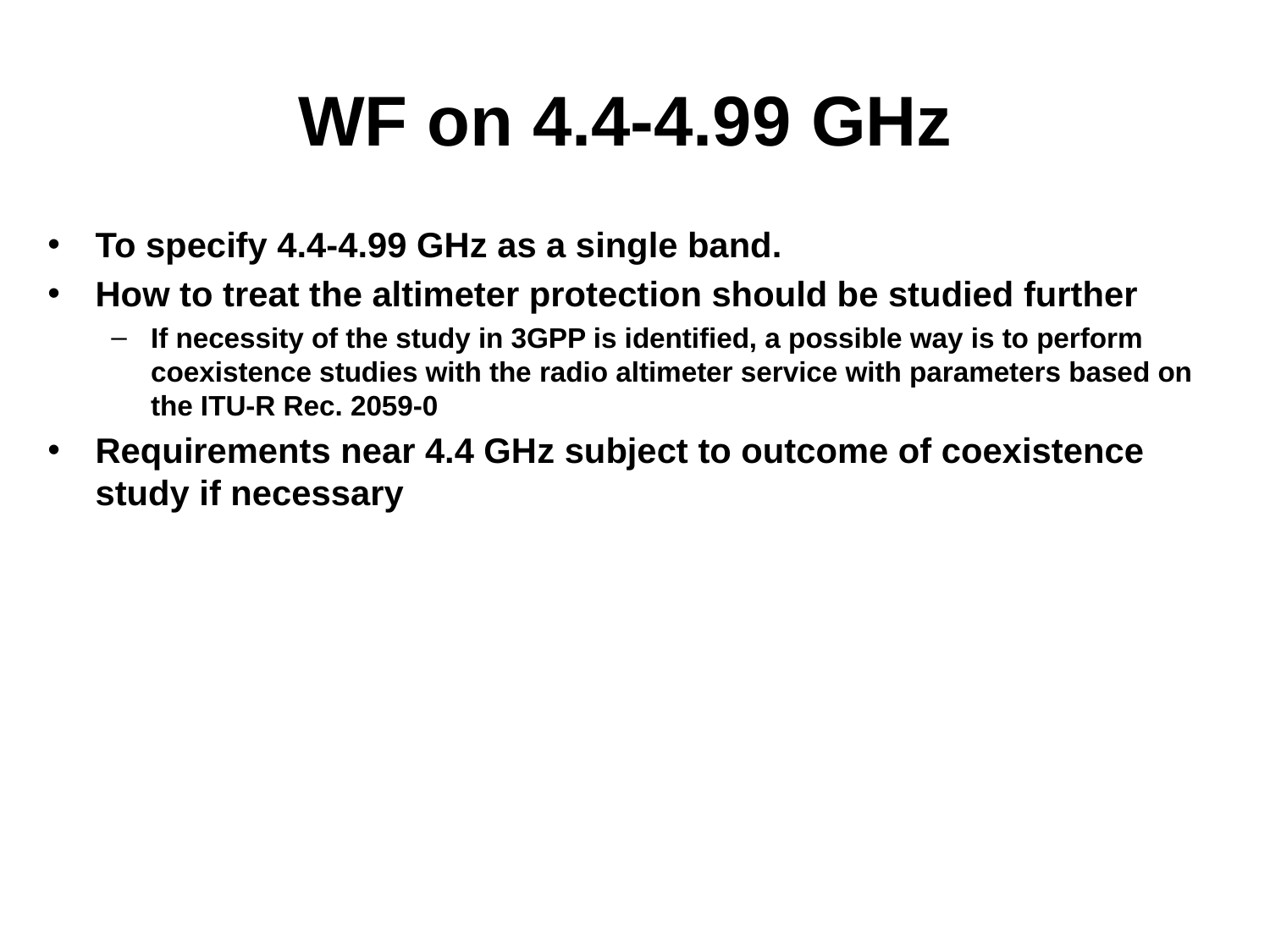

# WF on 4.4-4.99 GHz
To specify 4.4-4.99 GHz as a single band.
How to treat the altimeter protection should be studied further
If necessity of the study in 3GPP is identified, a possible way is to perform coexistence studies with the radio altimeter service with parameters based on the ITU-R Rec. 2059-0
Requirements near 4.4 GHz subject to outcome of coexistence study if necessary